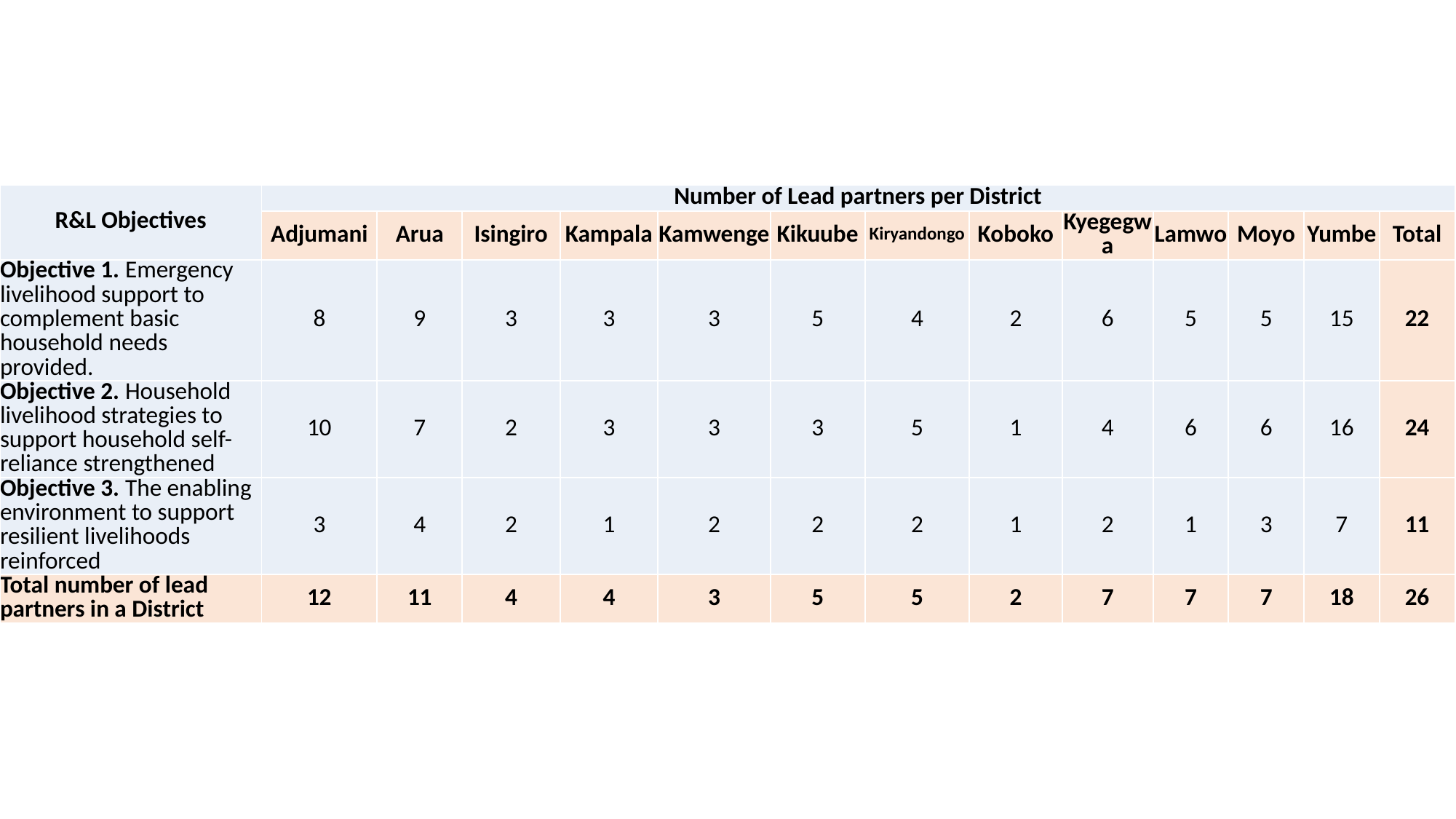

| R&L Objectives | Number of Lead partners per District |  |  |  |  |  |  |  |  |  |  |  |  |
| --- | --- | --- | --- | --- | --- | --- | --- | --- | --- | --- | --- | --- | --- |
|  | Adjumani | Arua | Isingiro | Kampala | Kamwenge | Kikuube | Kiryandongo | Koboko | Kyegegwa | Lamwo | Moyo | Yumbe | Total |
| Objective 1. Emergency livelihood support to complement basic household needs provided. | 8 | 9 | 3 | 3 | 3 | 5 | 4 | 2 | 6 | 5 | 5 | 15 | 22 |
| Objective 2. Household livelihood strategies to support household self-reliance strengthened | 10 | 7 | 2 | 3 | 3 | 3 | 5 | 1 | 4 | 6 | 6 | 16 | 24 |
| Objective 3. The enabling environment to support resilient livelihoods reinforced | 3 | 4 | 2 | 1 | 2 | 2 | 2 | 1 | 2 | 1 | 3 | 7 | 11 |
| Total number of lead partners in a District | 12 | 11 | 4 | 4 | 3 | 5 | 5 | 2 | 7 | 7 | 7 | 18 | 26 |